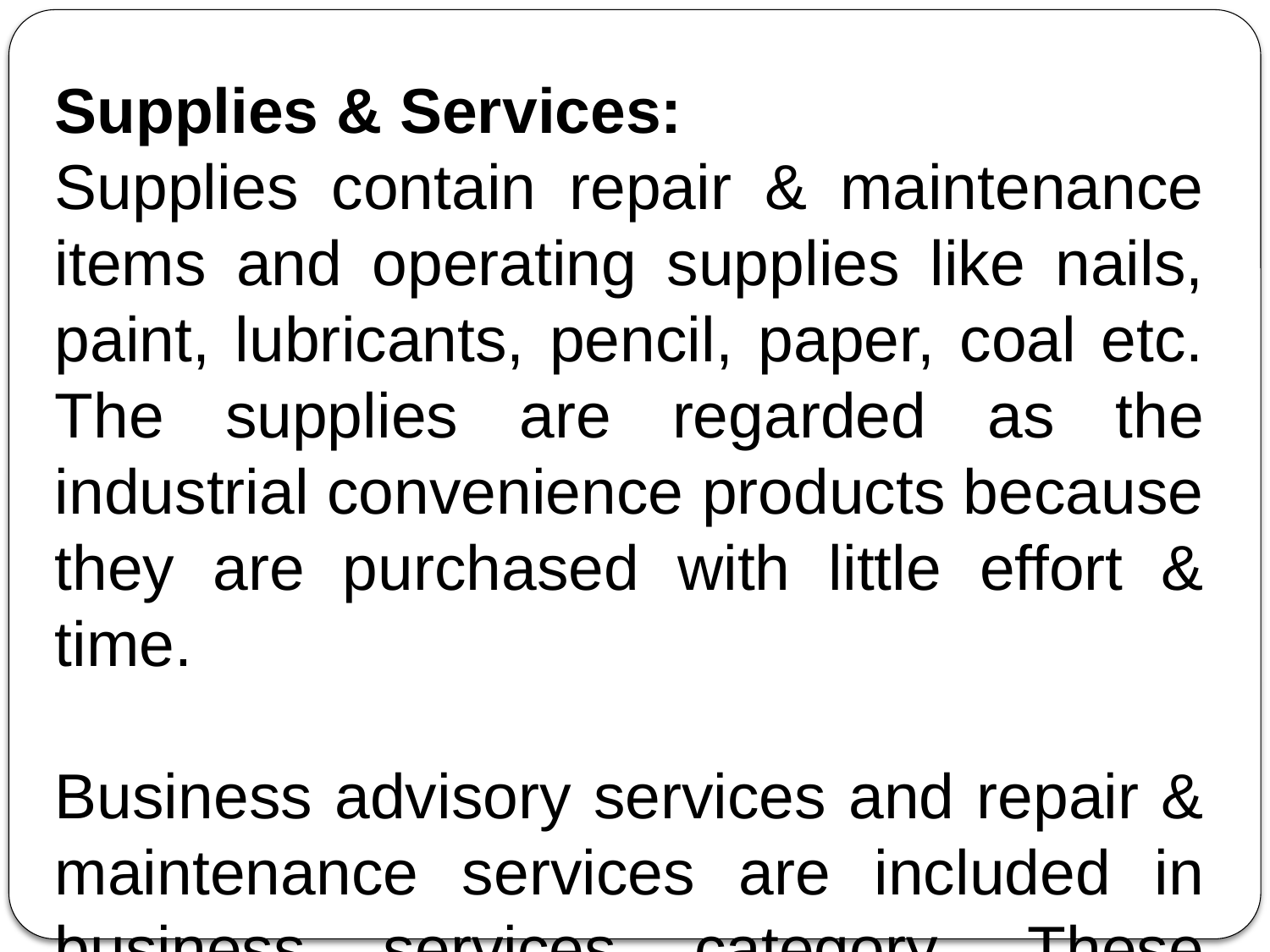

Supplies & Services:
Supplies contain repair & maintenance items and operating supplies like nails, paint, lubricants, pencil, paper, coal etc. The supplies are regarded as the industrial convenience products because they are purchased with little effort & time.

Business advisory services and repair & maintenance services are included in business services category. These services are given under some contract.